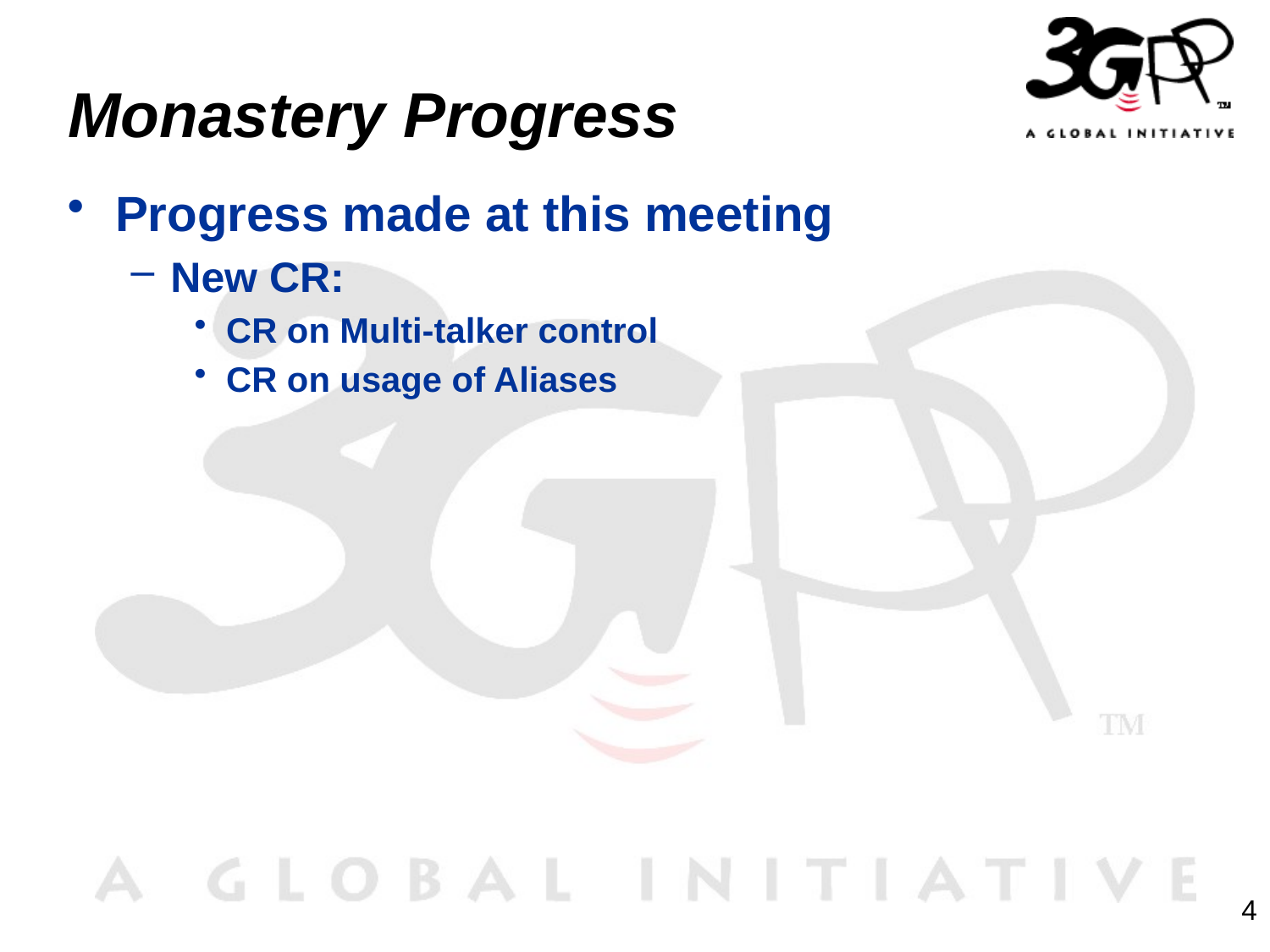

# Monastery Progress
Progress made at this meeting
New CR:
CR on Multi-talker control
CR on usage of Aliases

4